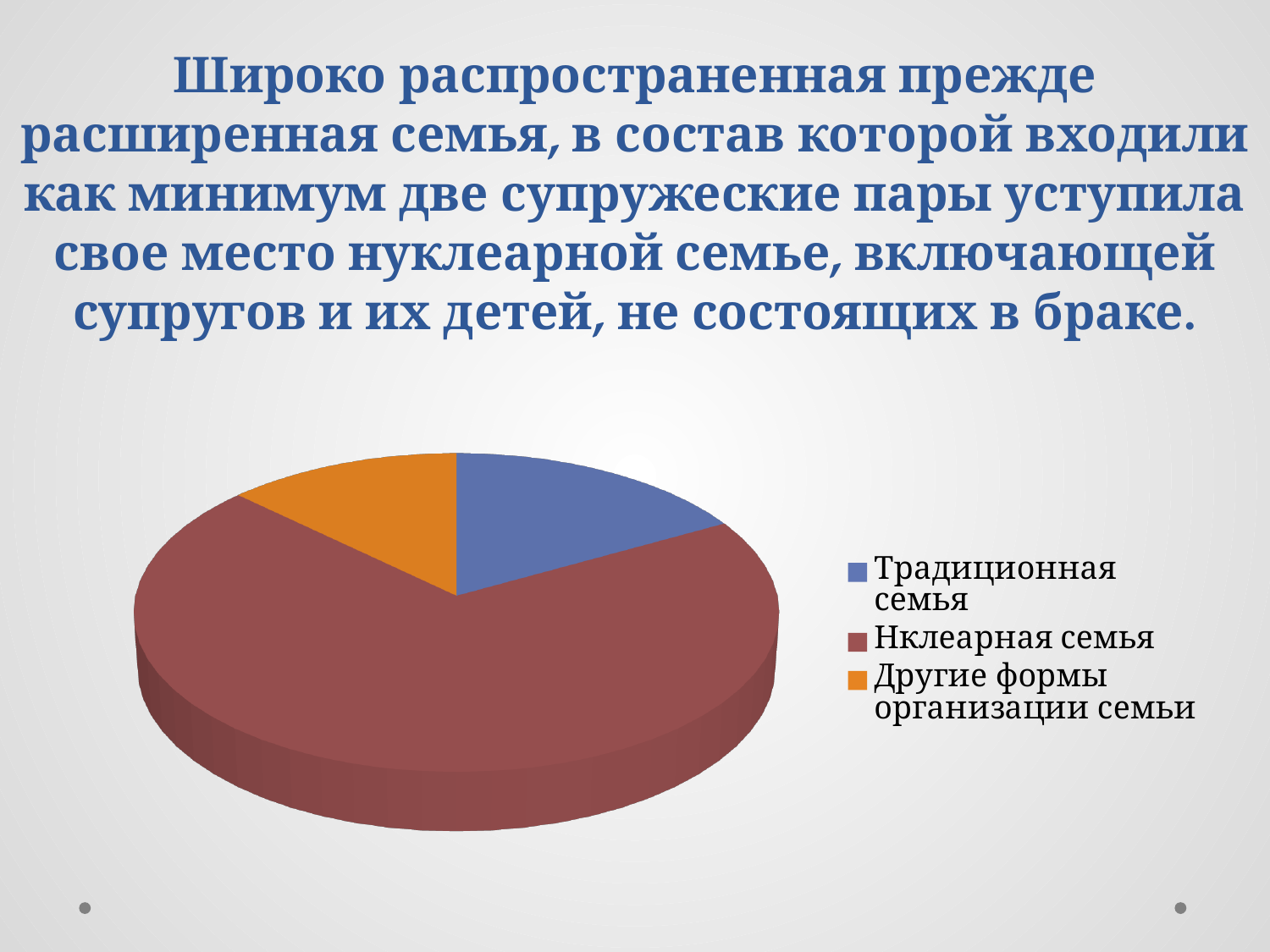

# Широко распространенная прежде расширенная семья, в состав которой входили как минимум две супружеские пары уступила свое место нуклеарной семье, включающей супругов и их детей, не состоящих в браке.

[unsupported chart]